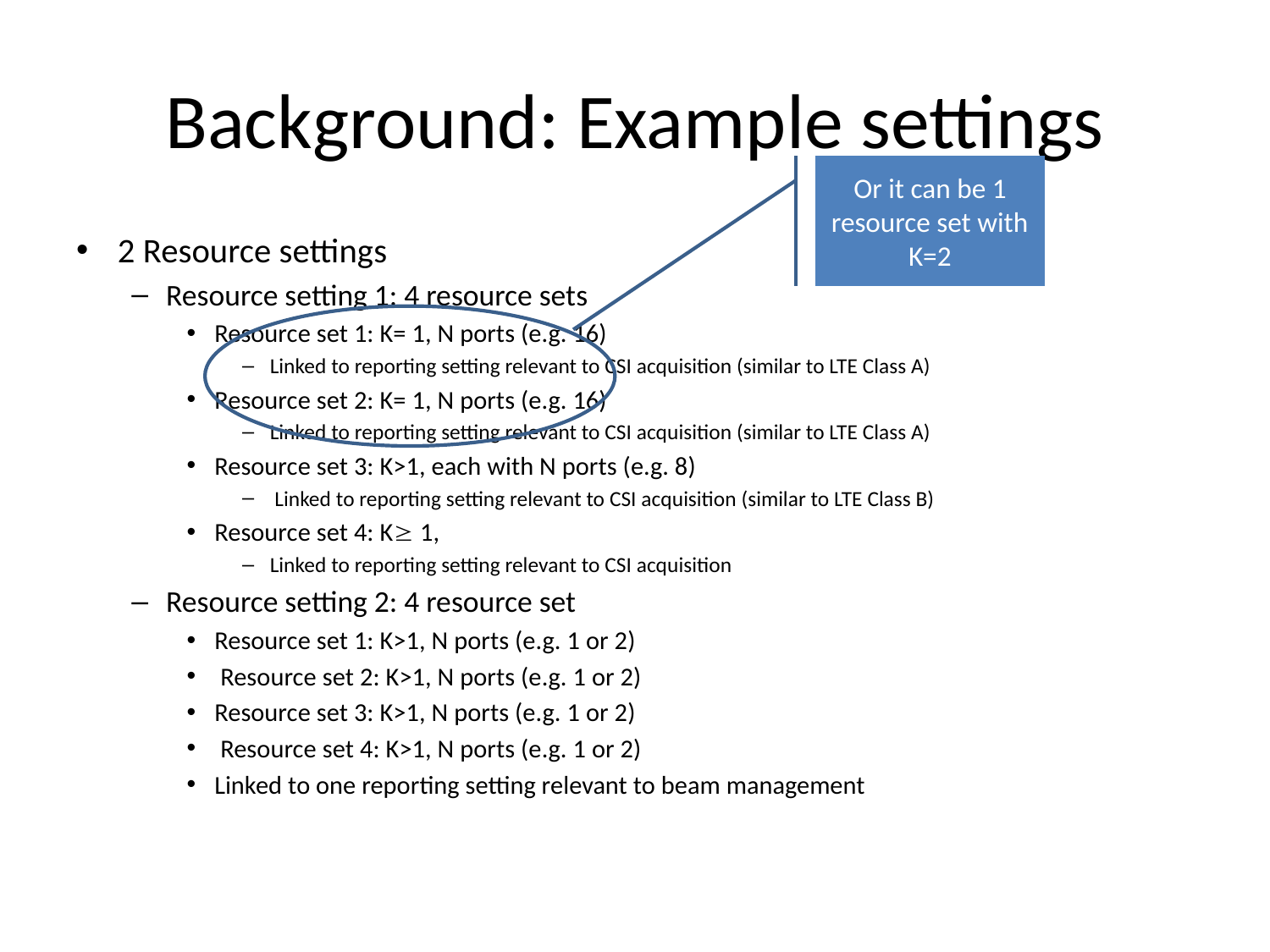

# Background: Example settings
Or it can be 1 resource set with K=2
2 Resource settings
Resource setting 1: 4 resource sets
Resource set 1: K= 1, N ports (e.g. 16)
Linked to reporting setting relevant to CSI acquisition (similar to LTE Class A)
Resource set 2: K= 1, N ports (e.g. 16)
Linked to reporting setting relevant to CSI acquisition (similar to LTE Class A)
Resource set 3: K>1, each with N ports (e.g. 8)
 Linked to reporting setting relevant to CSI acquisition (similar to LTE Class B)
Resource set 4: K≥ 1,
Linked to reporting setting relevant to CSI acquisition
Resource setting 2: 4 resource set
Resource set 1: K>1, N ports (e.g. 1 or 2)
 Resource set 2: K>1, N ports (e.g. 1 or 2)
Resource set 3: K>1, N ports (e.g. 1 or 2)
 Resource set 4: K>1, N ports (e.g. 1 or 2)
Linked to one reporting setting relevant to beam management